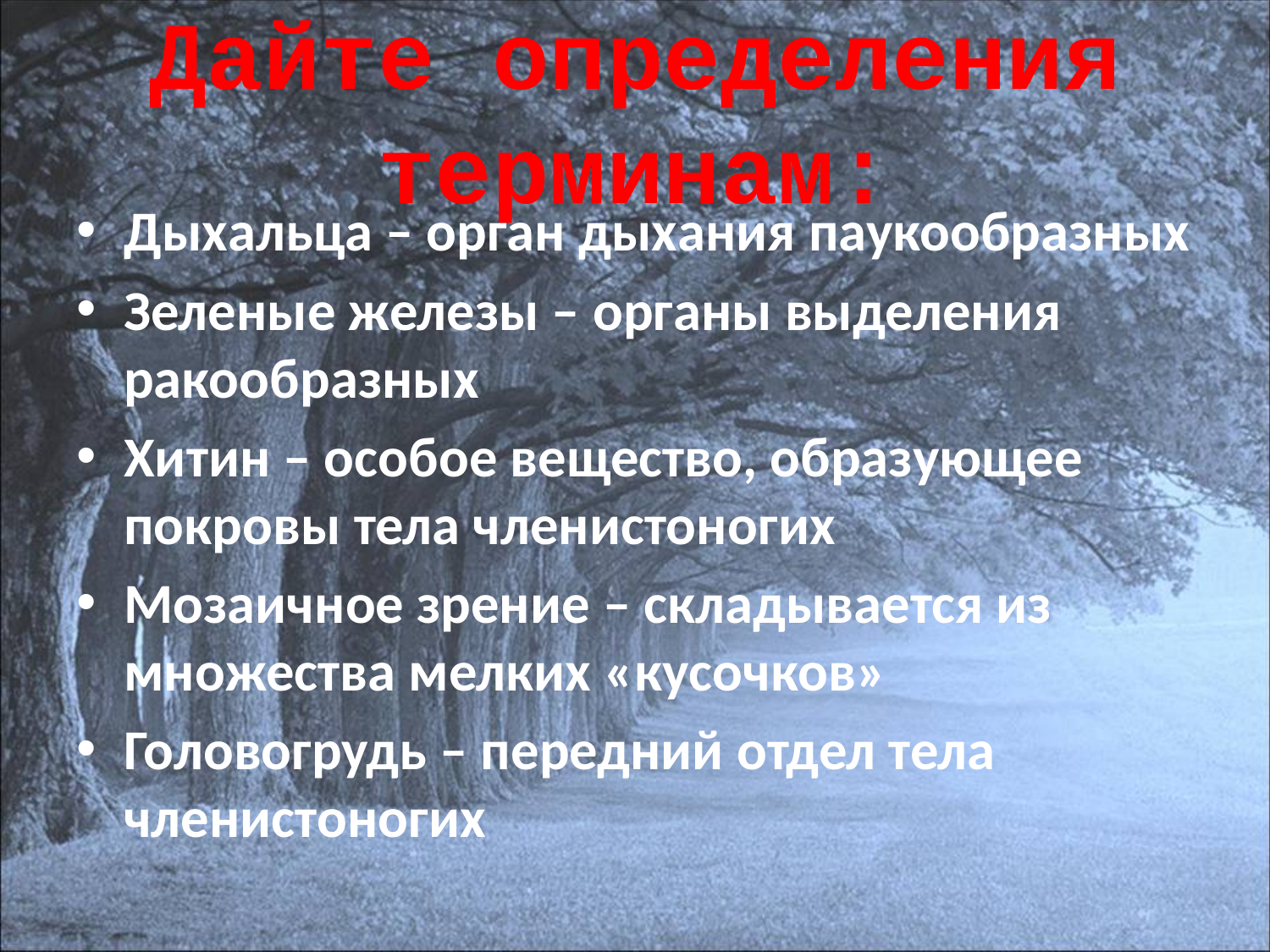

# Дайте определения терминам:
Дыхальца – орган дыхания паукообразных
Зеленые железы – органы выделения ракообразных
Хитин – особое вещество, образующее покровы тела членистоногих
Мозаичное зрение – складывается из множества мелких «кусочков»
Головогрудь – передний отдел тела членистоногих